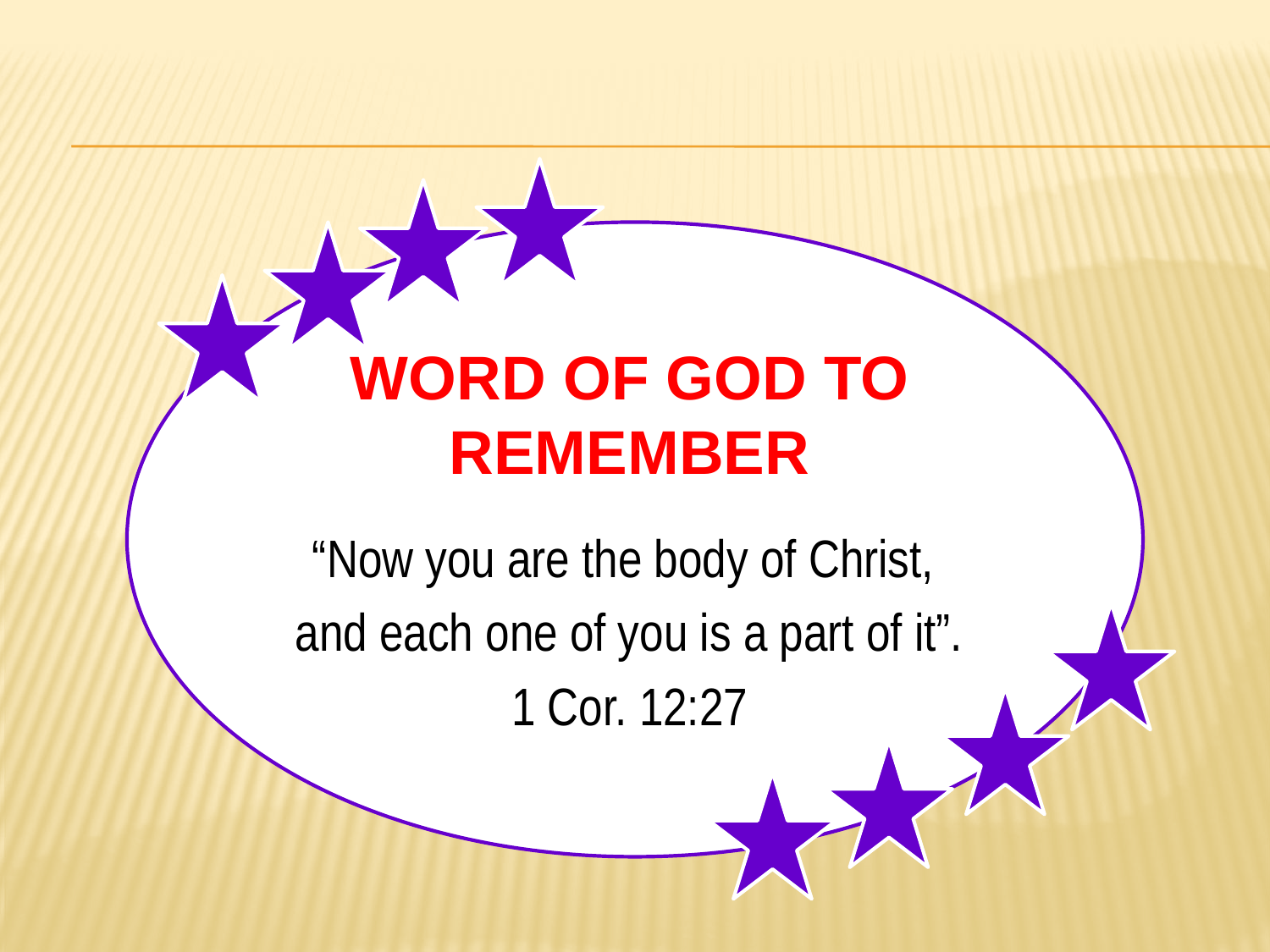

# Word of God to Remember
“Now you are the body of Christ,
and each one of you is a part of it”.
1 Cor. 12:27